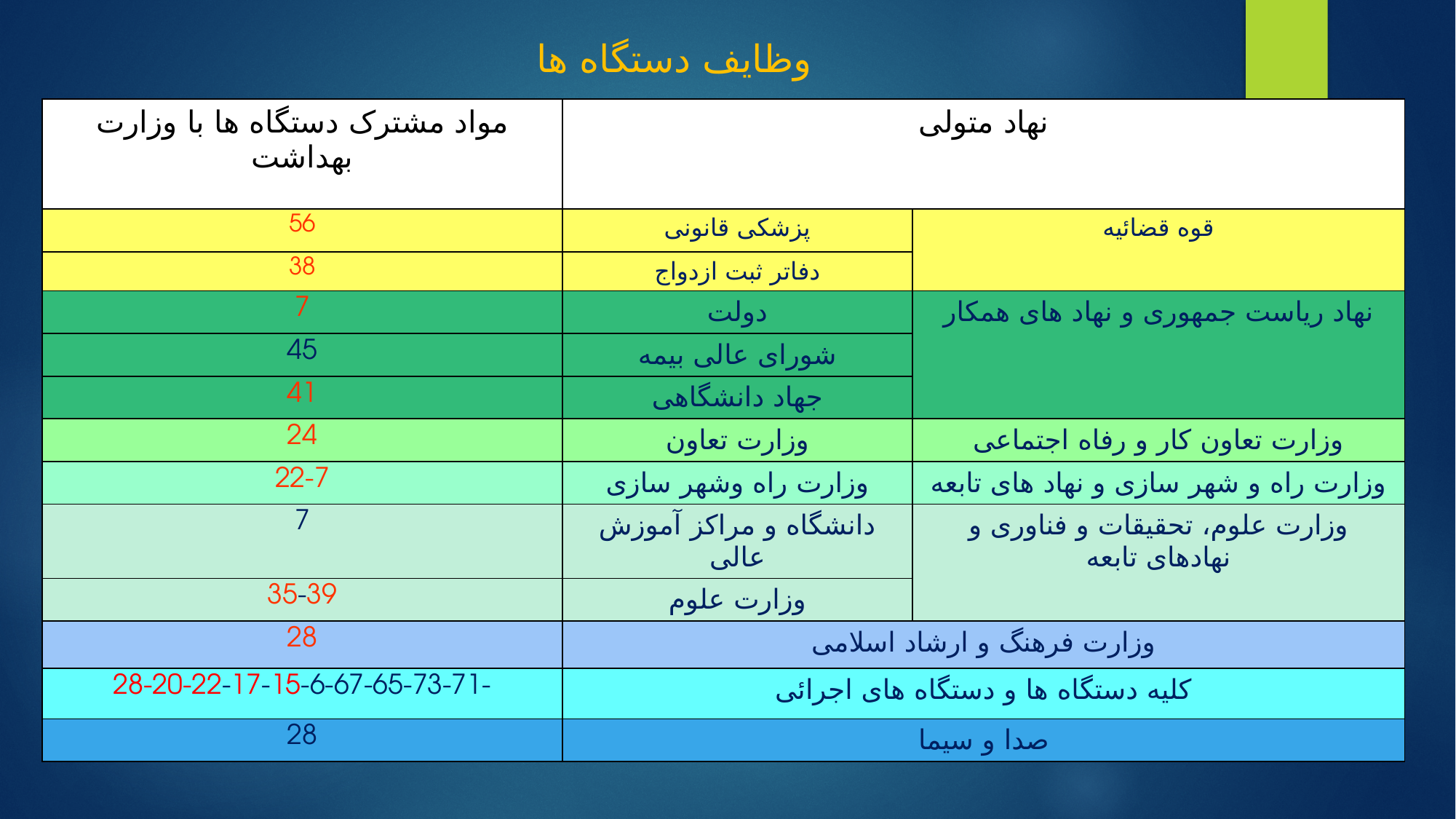

# وظایف دستگاه ها
| مواد مشترک دستگاه ها با وزارت بهداشت | نهاد متولی |  |
| --- | --- | --- |
| 56 | پزشکی قانونی | قوه قضائیه |
| 38 | دفاتر ثبت ازدواج |  |
| 7 | دولت | نهاد ریاست جمهوری و نهاد های همکار |
| 45 | شورای عالی بیمه |  |
| 41 | جهاد دانشگاهی |  |
| 24 | وزارت تعاون | وزارت تعاون کار و رفاه اجتماعی |
| 22-7 | وزارت راه وشهر سازی | وزارت راه و شهر سازی و نهاد های تابعه |
| 7 | دانشگاه و مراکز آموزش عالی | وزارت علوم، تحقیقات و فناوری و نهادهای تابعه |
| 35-39 | وزارت علوم |  |
| 28 | وزارت فرهنگ و ارشاد اسلامی |  |
| 28-20-22-17-15-6-67-65-73-71- | کلیه دستگاه ها و دستگاه های اجرائی |  |
| 28 | صدا و سیما |  |